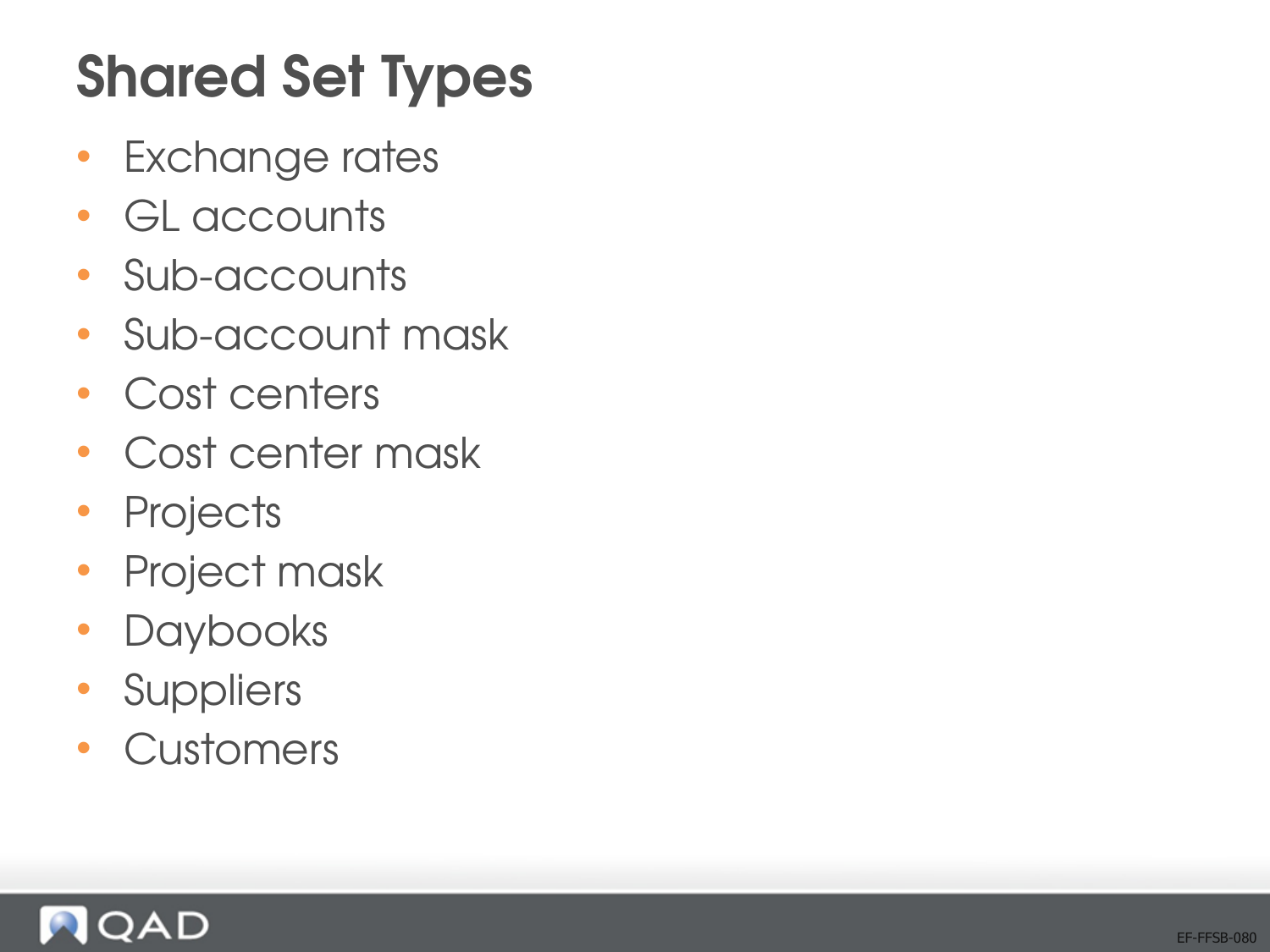

# Shared Set Types
Exchange rates
GL accounts
Sub-accounts
Sub-account mask
Cost centers
Cost center mask
Projects
Project mask
Daybooks
Suppliers
Customers

EF-FFSB-080